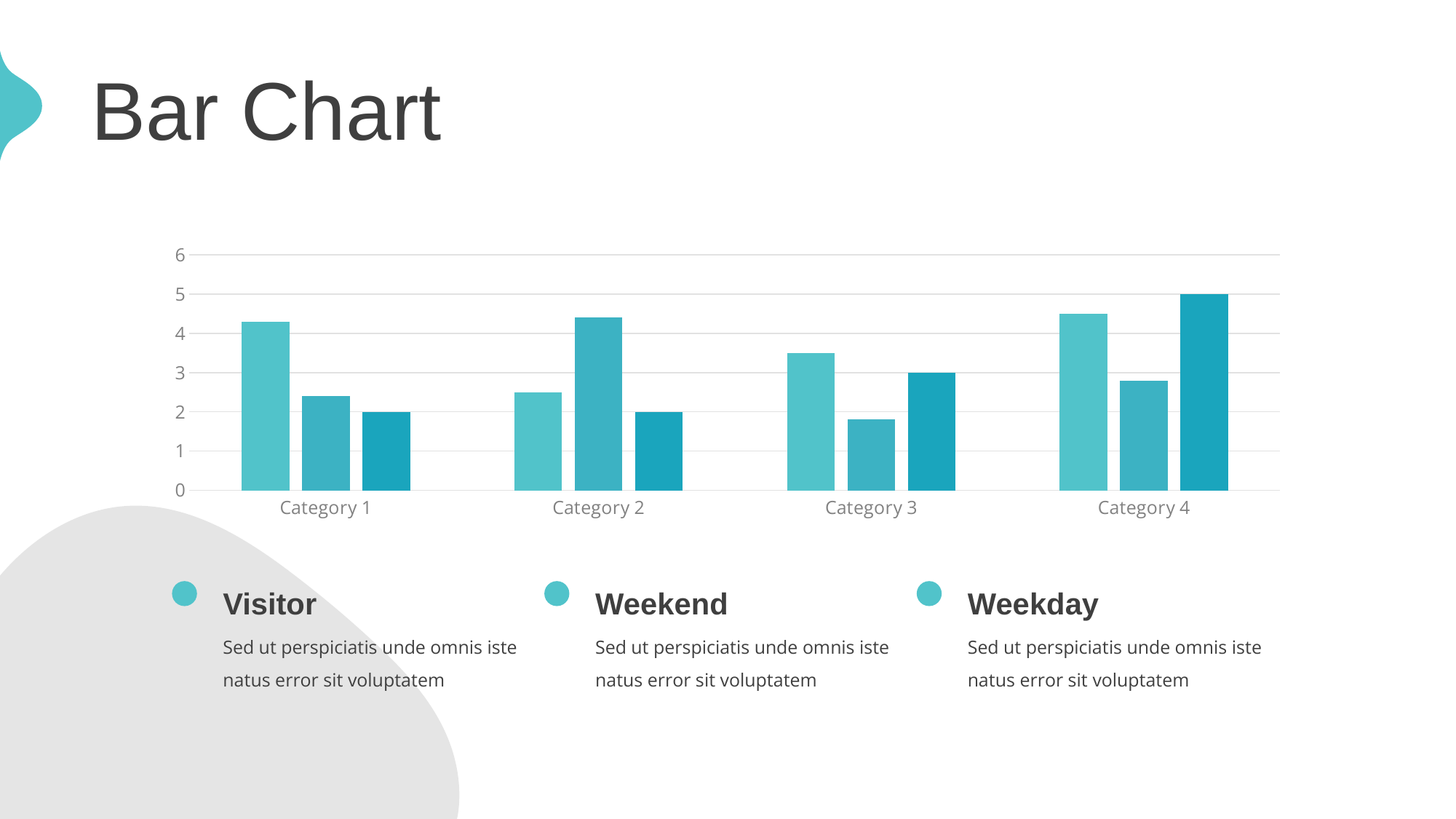

Bar Chart

### Chart

| Category | Series 1 | Series 2 | Series 3 |
|---|---|---|---|
| Category 1 | 4.3 | 2.4 | 2.0 |
| Category 2 | 2.5 | 4.4 | 2.0 |
| Category 3 | 3.5 | 1.8 | 3.0 |
| Category 4 | 4.5 | 2.8 | 5.0 |
Visitor
Weekend
Weekday

Sed ut perspiciatis unde omnis iste natus error sit voluptatem
Sed ut perspiciatis unde omnis iste natus error sit voluptatem
Sed ut perspiciatis unde omnis iste natus error sit voluptatem